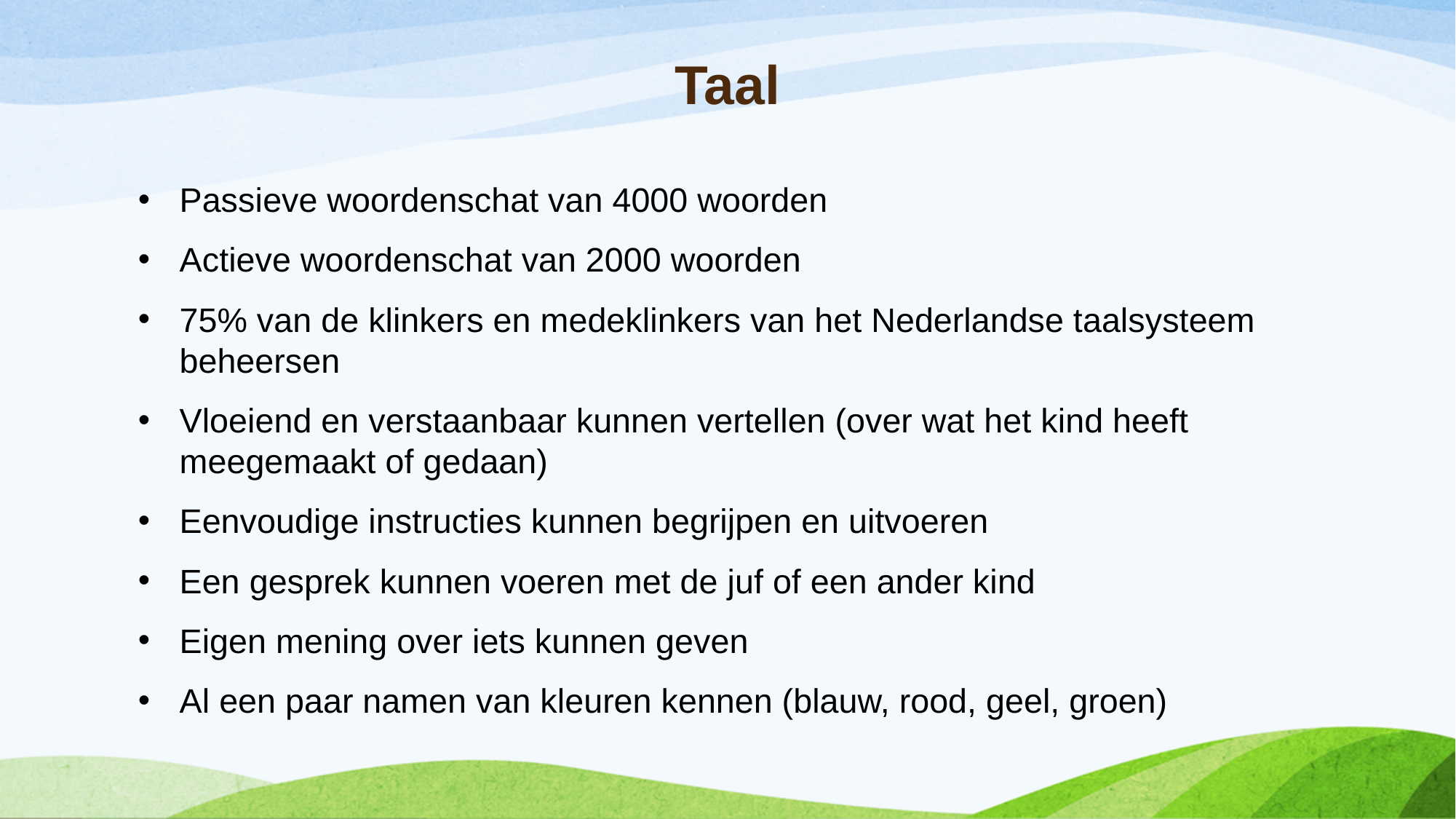

# Taal
Passieve woordenschat van 4000 woorden
Actieve woordenschat van 2000 woorden
75% van de klinkers en medeklinkers van het Nederlandse taalsysteem beheersen
Vloeiend en verstaanbaar kunnen vertellen (over wat het kind heeft meegemaakt of gedaan)
Eenvoudige instructies kunnen begrijpen en uitvoeren
Een gesprek kunnen voeren met de juf of een ander kind
Eigen mening over iets kunnen geven
Al een paar namen van kleuren kennen (blauw, rood, geel, groen)